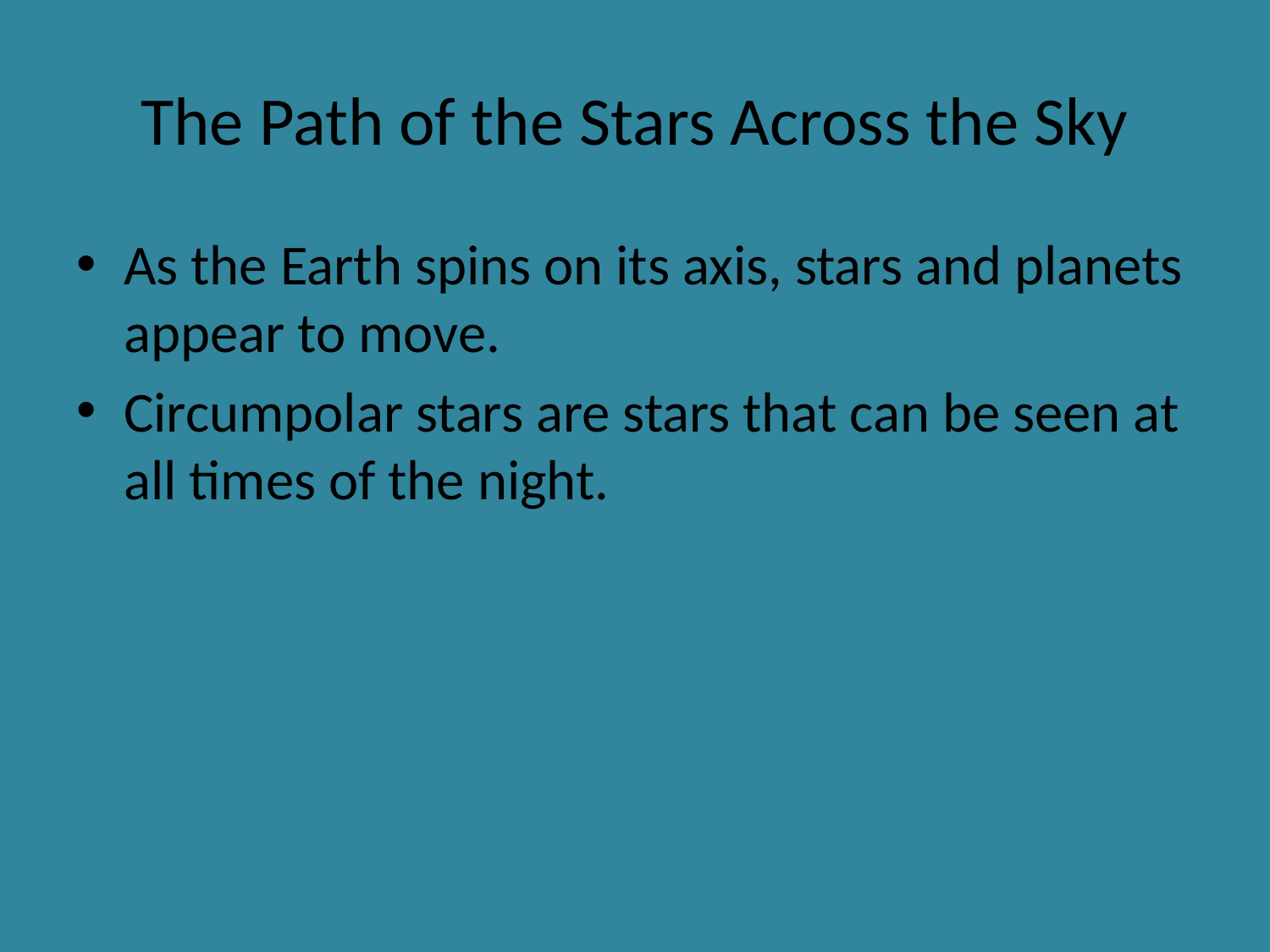

# The Path of the Stars Across the Sky
As the Earth spins on its axis, stars and planets appear to move.
Circumpolar stars are stars that can be seen at all times of the night.